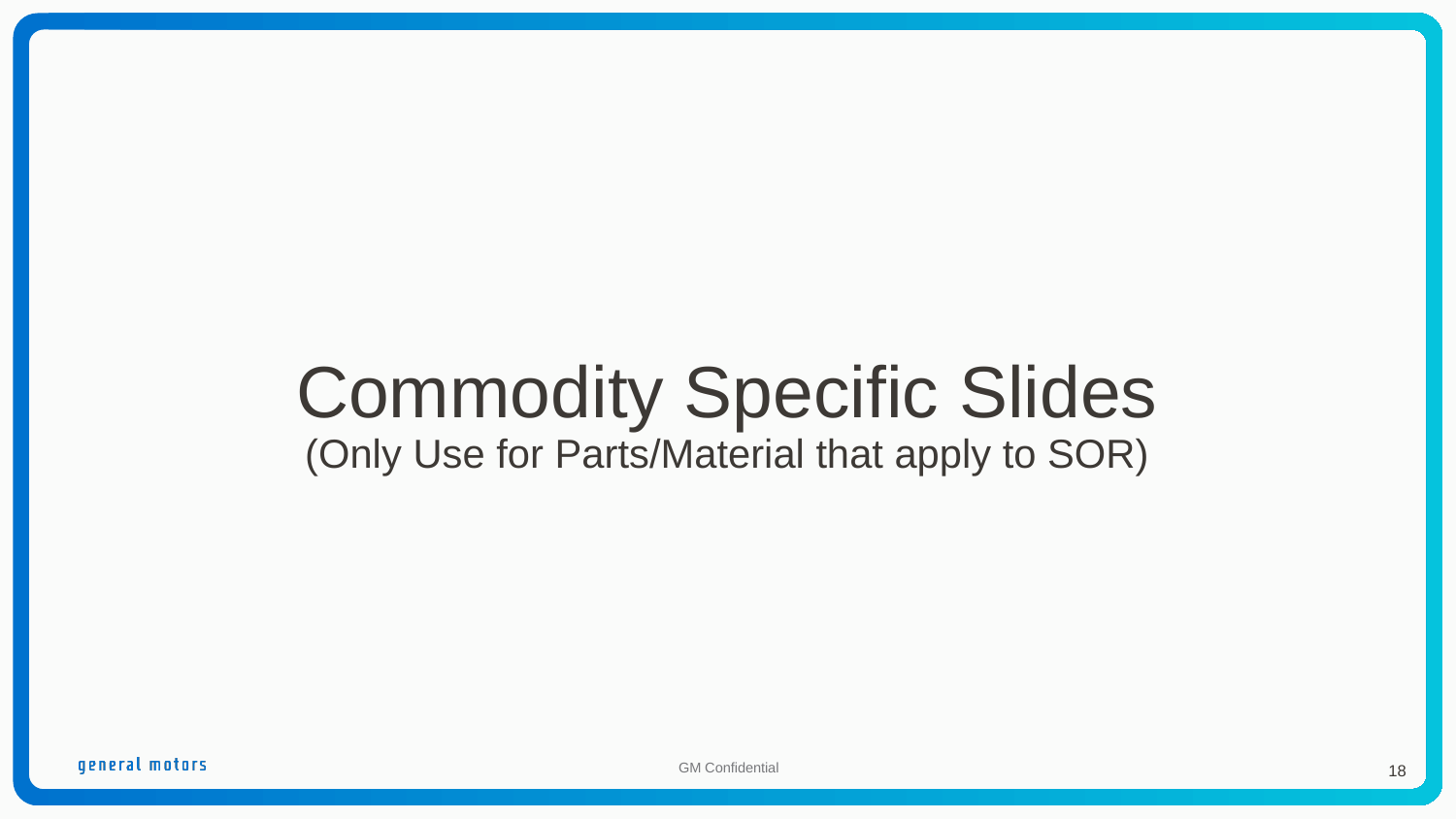

# Commodity Specific Slides (Only Use for Parts/Material that apply to SOR)

18
GM Confidential